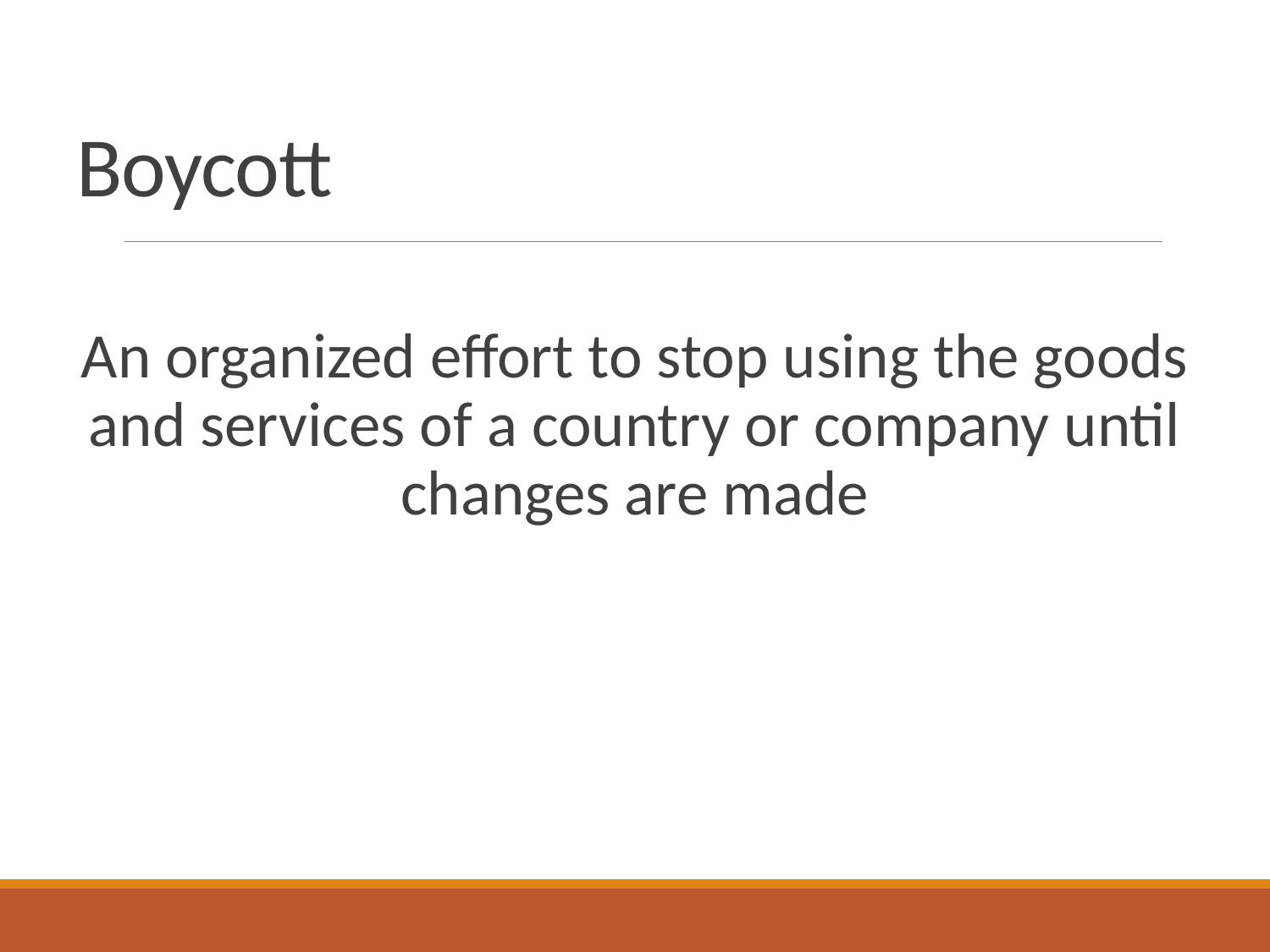

# Boycott

An organized effort to stop using the goods and services of a country or company until changes are made